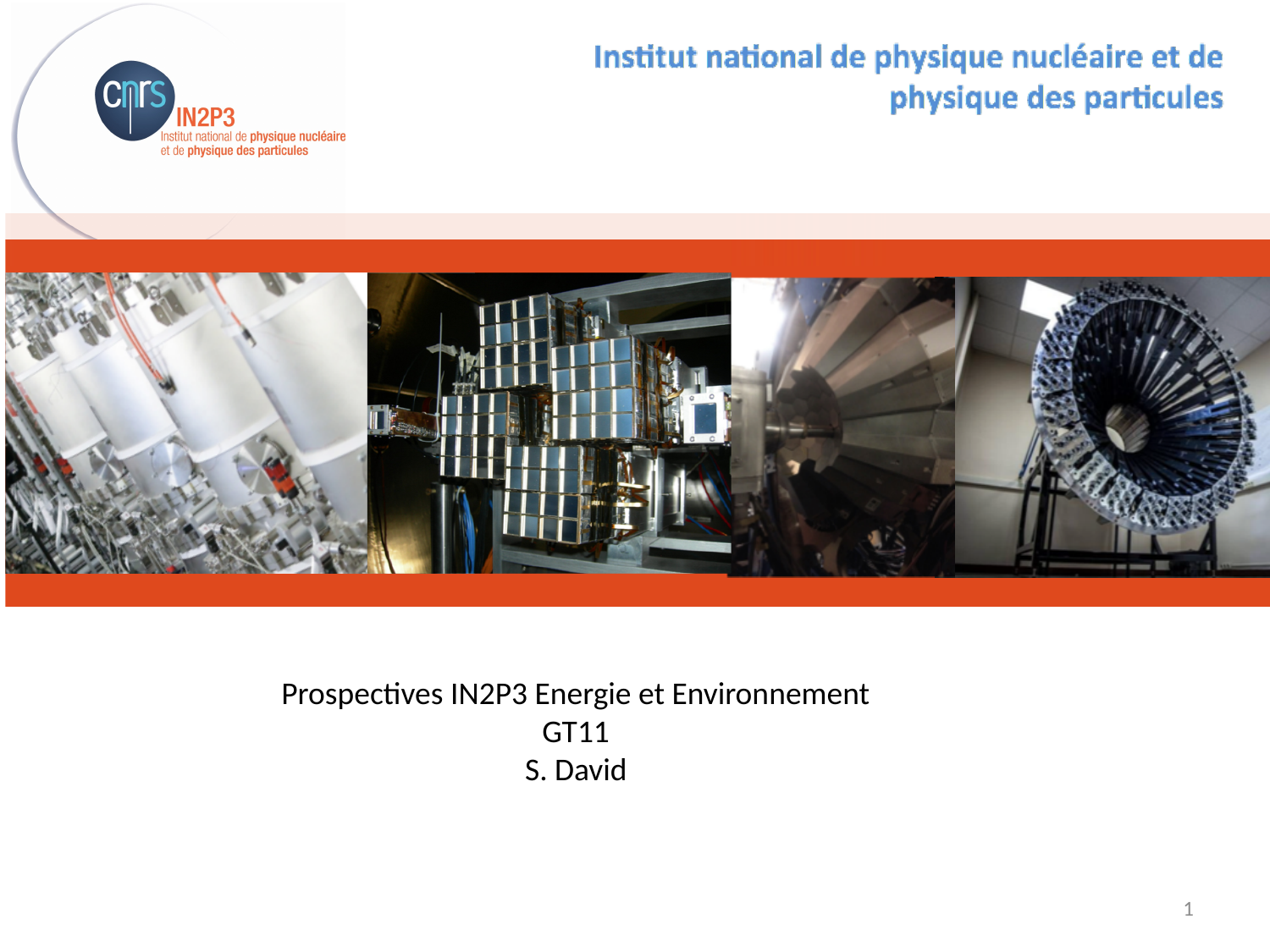

Prospectives IN2P3 Energie et Environnement
GT11
S. David
1